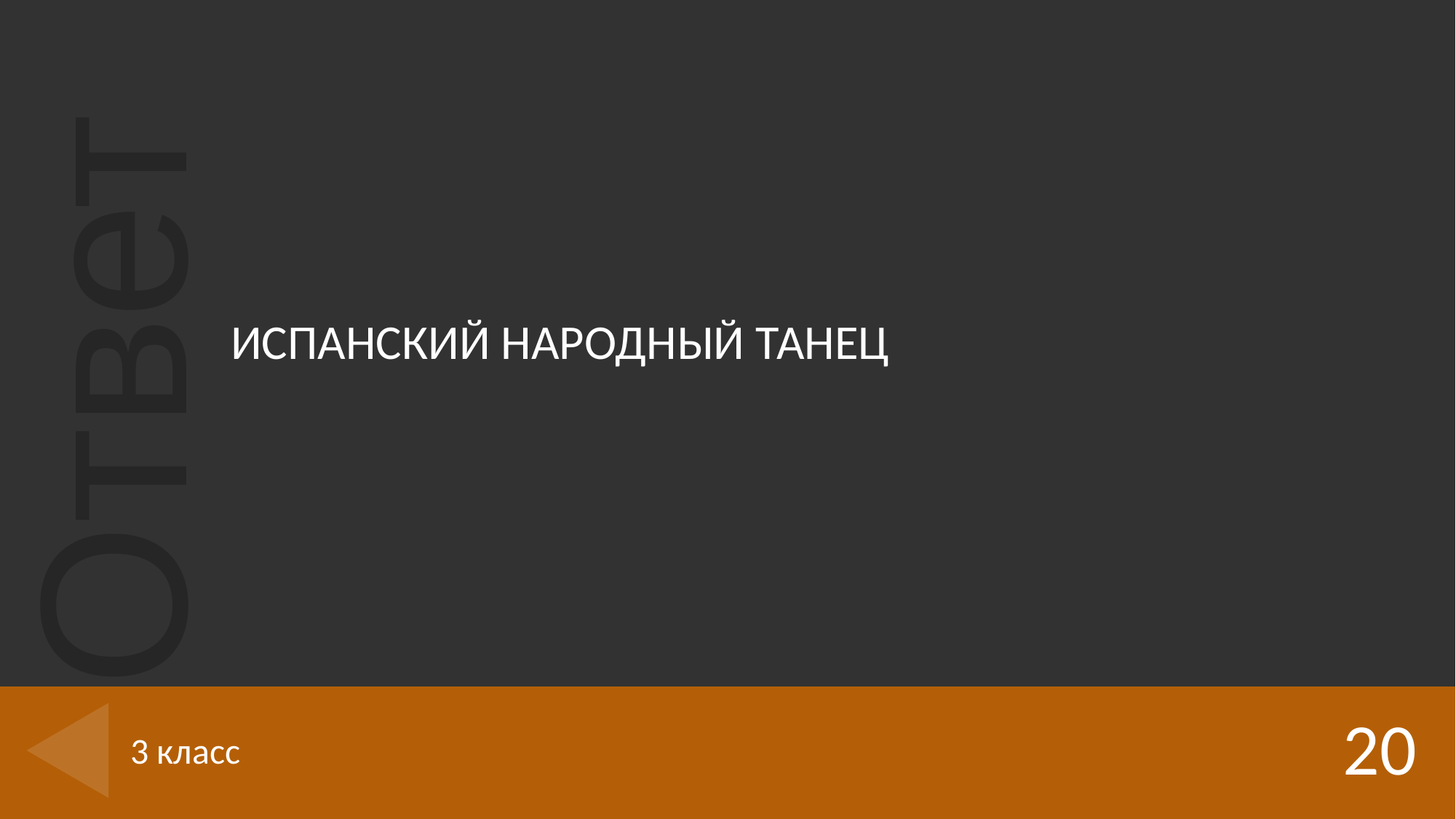

ИСПАНСКИЙ НАРОДНЫЙ ТАНЕЦ
20
# 3 класс